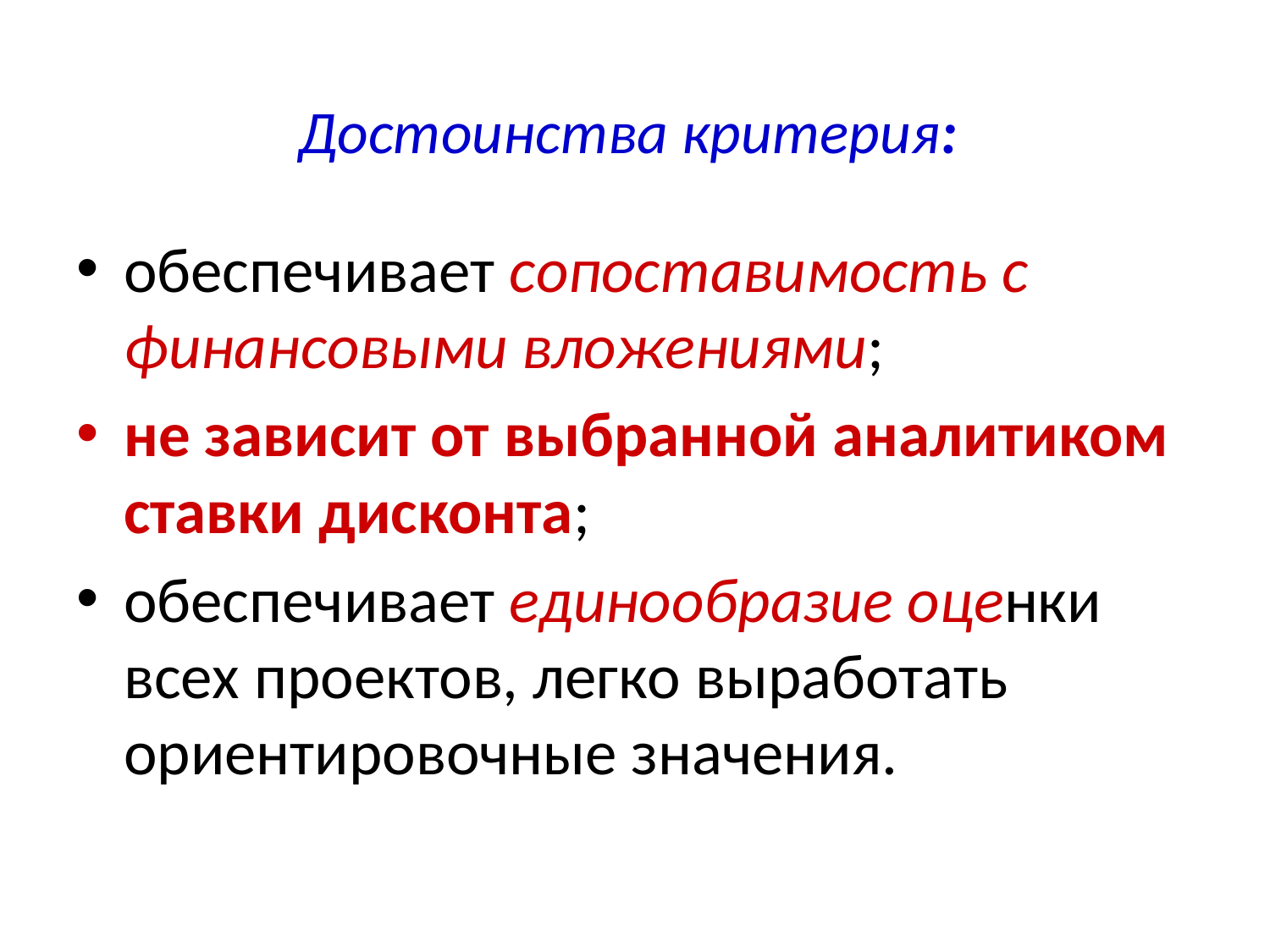

# Достоинства критерия:
обеспечивает сопоставимость с финансовыми вложениями;
не зависит от выбранной аналитиком ставки дисконта;
обеспечивает единообразие оценки всех проектов, легко выработать ориентировочные значения.